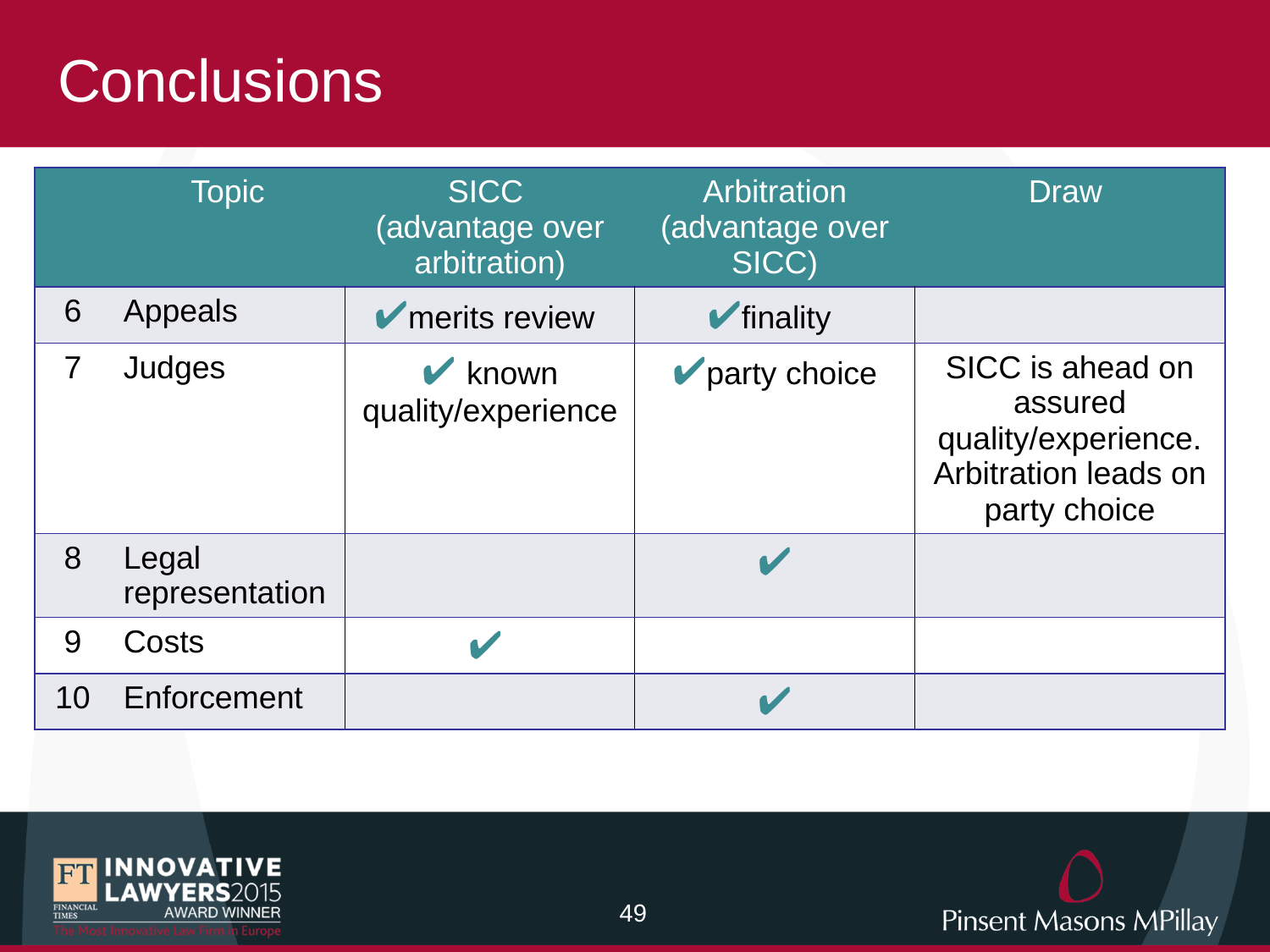

# Conclusions
|  | Topic | SICC (advantage over arbitration) | Arbitration (advantage over SICC) | Draw |
| --- | --- | --- | --- | --- |
| 6 | Appeals | ✔merits review | ✔finality |  |
| 7 | Judges | ✔ known quality/experience | ✔party choice | SICC is ahead on assured quality/experience. Arbitration leads on party choice |
| 8 | Legal representation |  | ✔ |  |
| 9 | Costs | ✔ |  |  |
| 10 | Enforcement |  | ✔ |  |
49